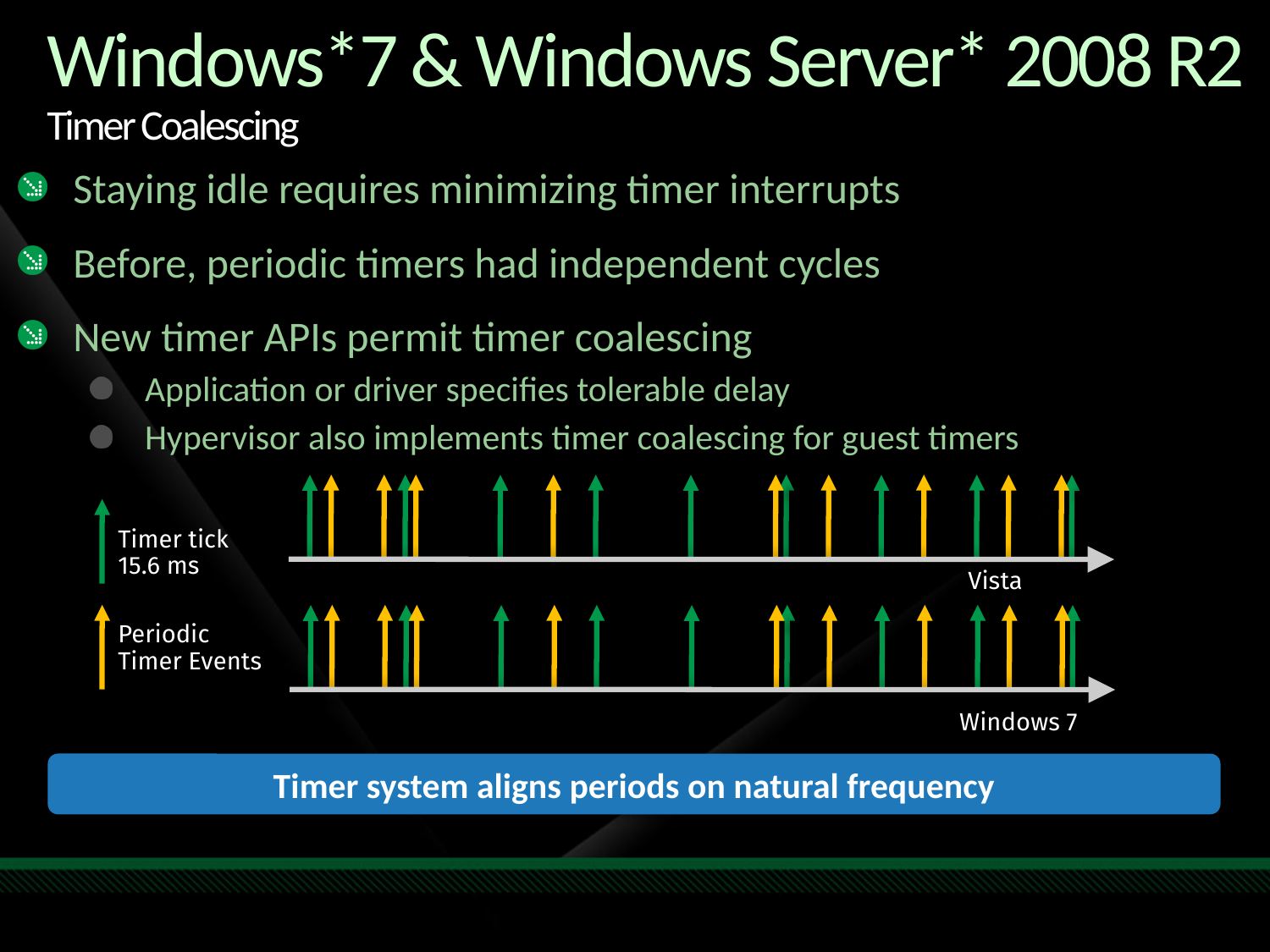

# Windows*7 & Windows Server* 2008 R2 Timer Coalescing
Staying idle requires minimizing timer interrupts
Before, periodic timers had independent cycles
New timer APIs permit timer coalescing
Application or driver specifies tolerable delay
Hypervisor also implements timer coalescing for guest timers

Timer tick
15.6 ms
Vista
Periodic Timer Events
Windows 7
Timer system aligns periods on natural frequency